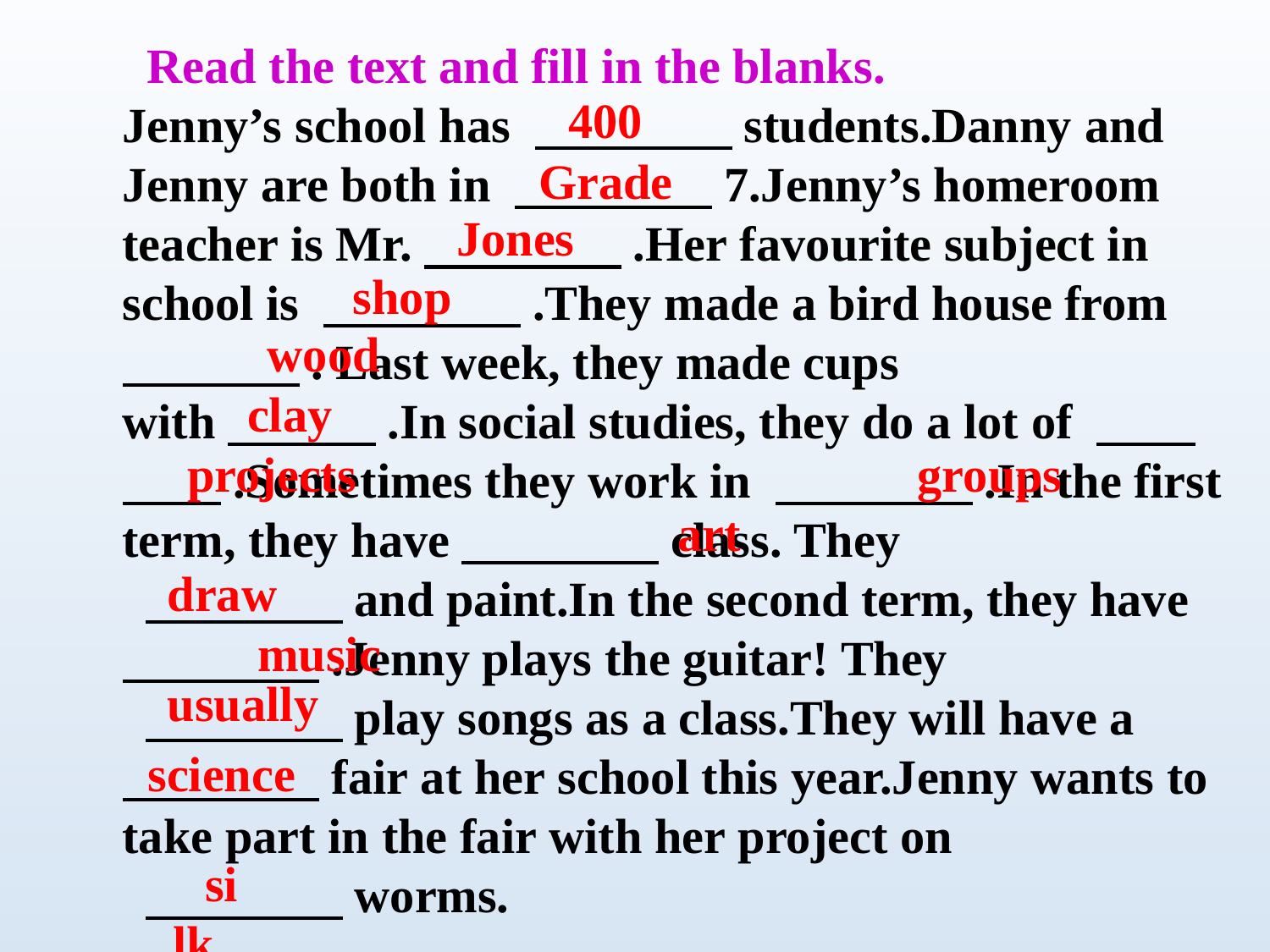

Read the text and fill in the blanks.
Jenny’s school has 　　　　students.Danny and Jenny are both in 　　　　7.Jenny’s homeroom teacher is Mr.　　　　.Her favourite subject in school is 　　　　.They made a bird house from 　　       . Last week, they made cups with　　　.In social studies, they do a lot of 　　　　.Sometimes they work in 　　　　.In the first term, they have　　　　class. They
 　　　　and paint.In the second term, they have 　　　　.Jenny plays the guitar! They
 　　　　play songs as a class.They will have a
　　　　fair at her school this year.Jenny wants to take part in the fair with her project on
 　　　　worms.

400
Grade
Jones
shop
wood
clay
projects
groups
art
draw
music
usually
science
silk